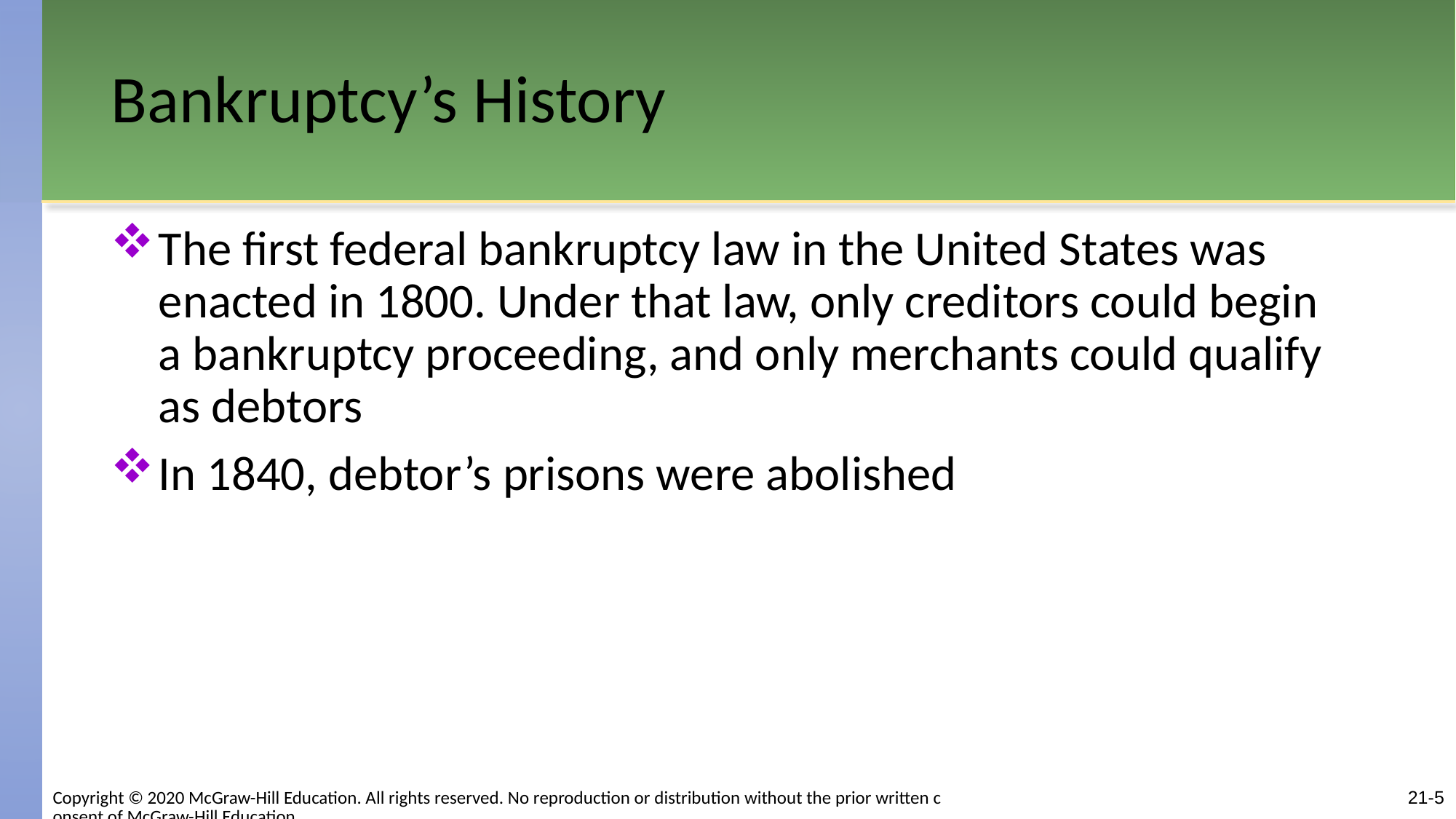

# Bankruptcy’s History
The first federal bankruptcy law in the United States was enacted in 1800. Under that law, only creditors could begin a bankruptcy proceeding, and only merchants could qualify as debtors
In 1840, debtor’s prisons were abolished
Copyright © 2020 McGraw-Hill Education. All rights reserved. No reproduction or distribution without the prior written consent of McGraw-Hill Education.
21-5